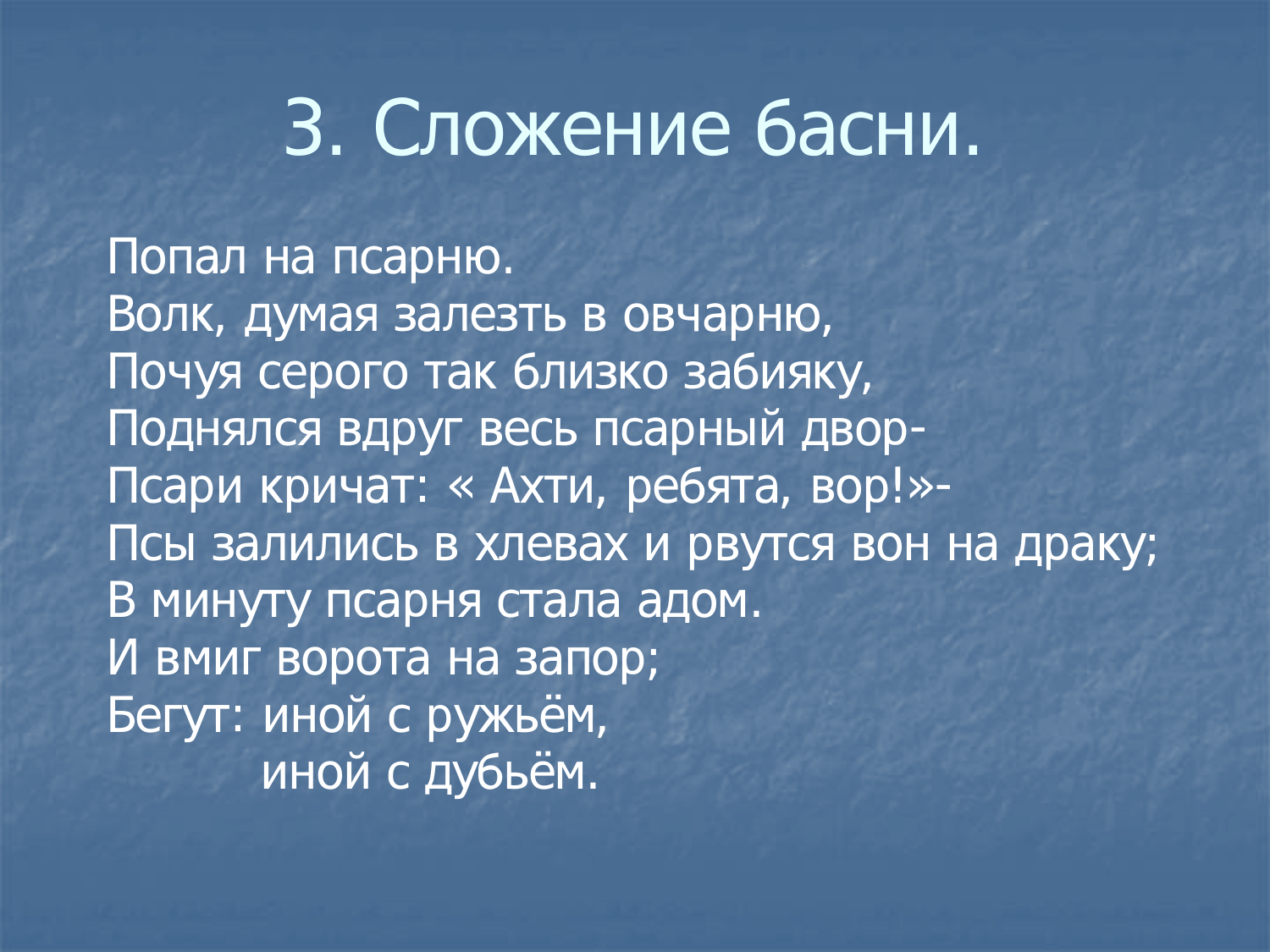

# 3. Сложение басни.

  Попал на псарню.
  Волк, думая залезть в овчарню,
  Почуя серого так близко забияку,
  Поднялся вдруг весь псарный двор-
  Псари кричат: « Ахти, ребята, вор!»-
  Псы залились в хлевах и рвутся вон на драку;
  В минуту псарня стала адом.
  И вмиг ворота на запор;
  Бегут: иной с ружьём,
            иной с дубьём.